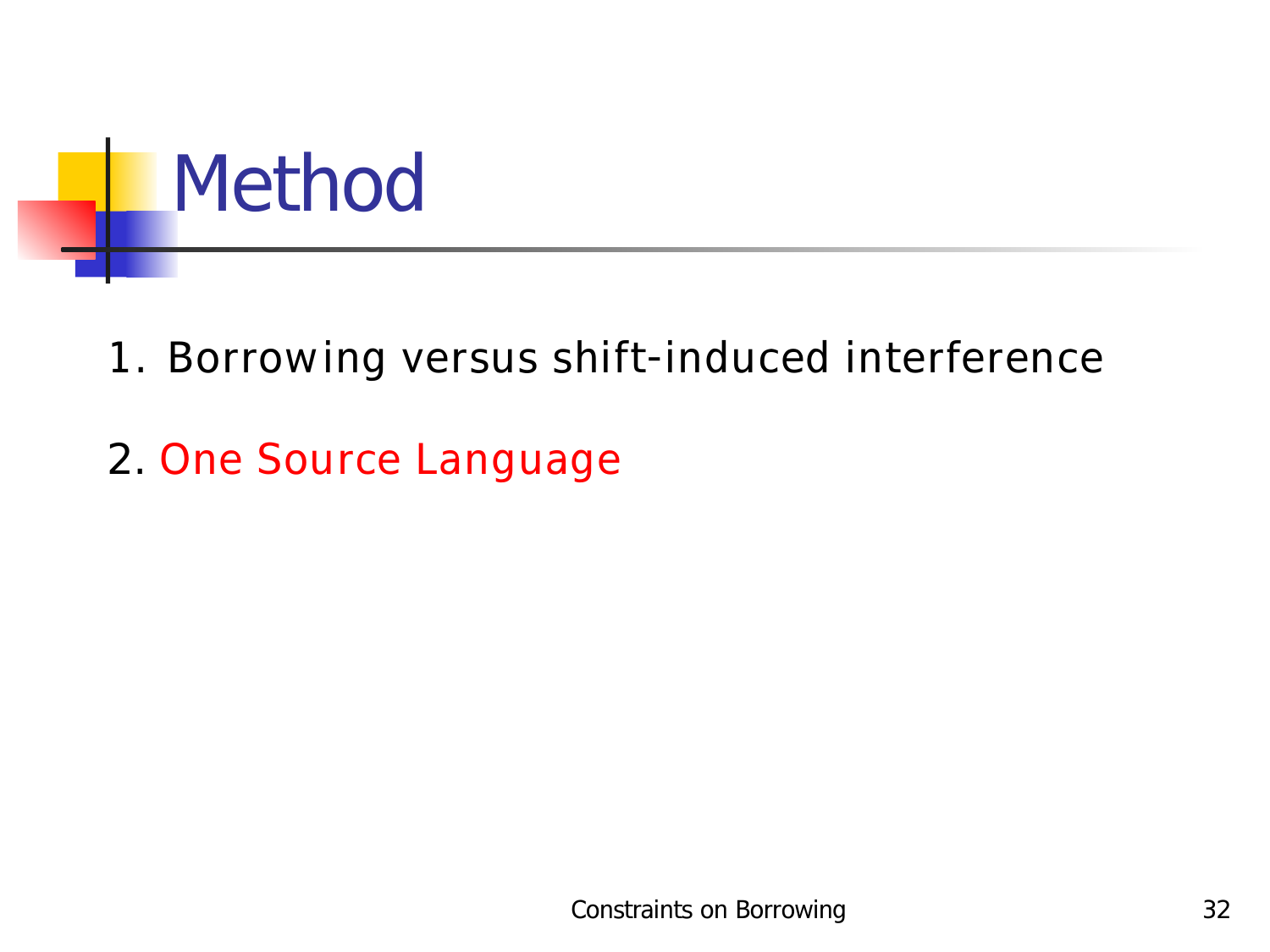

# Method
 Borrowing versus shift-induced interference

2. One Source Language
Constraints on Borrowing
32